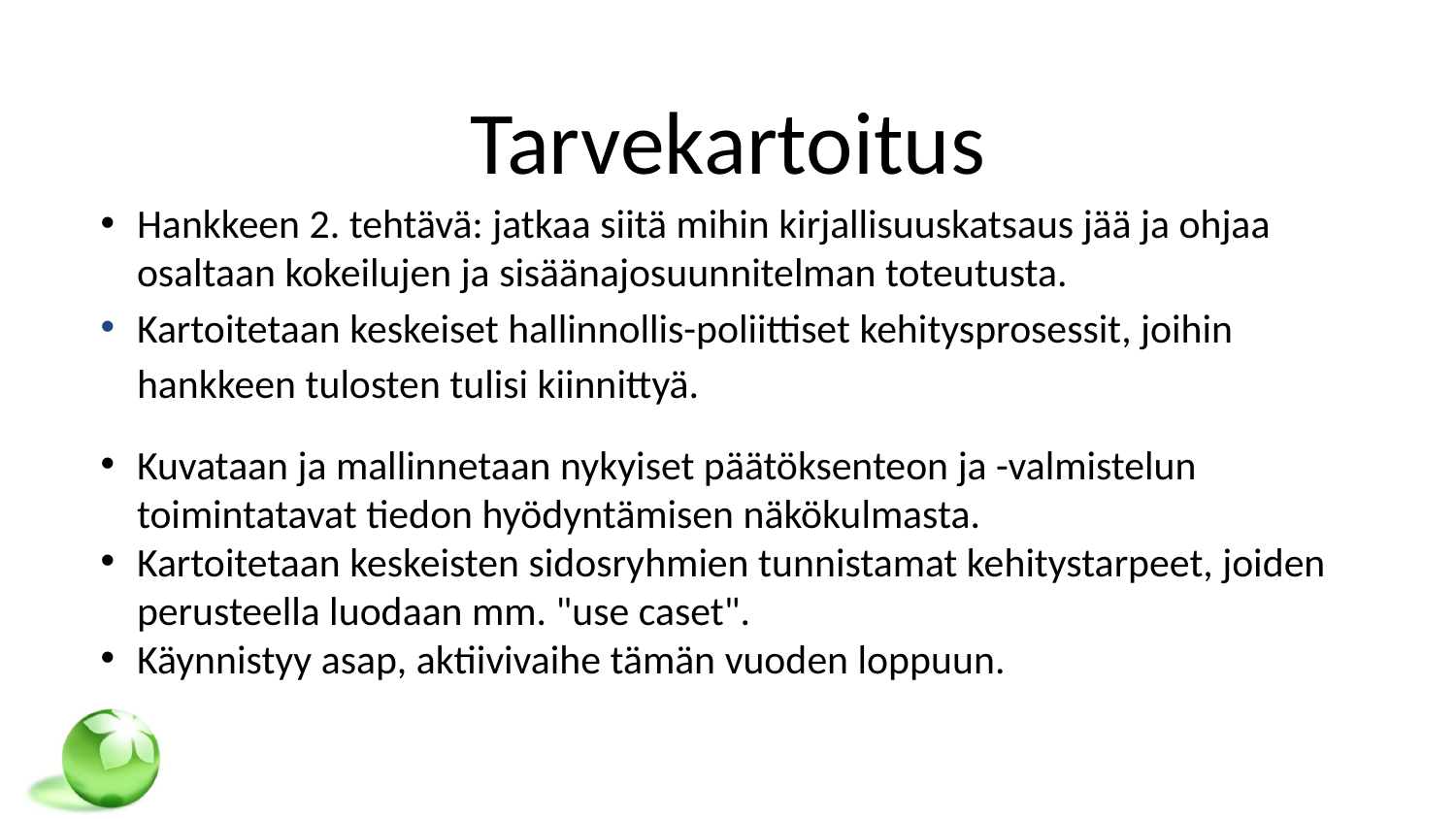

# Tarvekartoitus
Hankkeen 2. tehtävä: jatkaa siitä mihin kirjallisuuskatsaus jää ja ohjaa osaltaan kokeilujen ja sisäänajosuunnitelman toteutusta.
Kartoitetaan keskeiset hallinnollis-poliittiset kehitysprosessit, joihin hankkeen tulosten tulisi kiinnittyä.
Kuvataan ja mallinnetaan nykyiset päätöksenteon ja -valmistelun toimintatavat tiedon hyödyntämisen näkökulmasta.
Kartoitetaan keskeisten sidosryhmien tunnistamat kehitystarpeet, joiden perusteella luodaan mm. "use caset".
Käynnistyy asap, aktiivivaihe tämän vuoden loppuun.